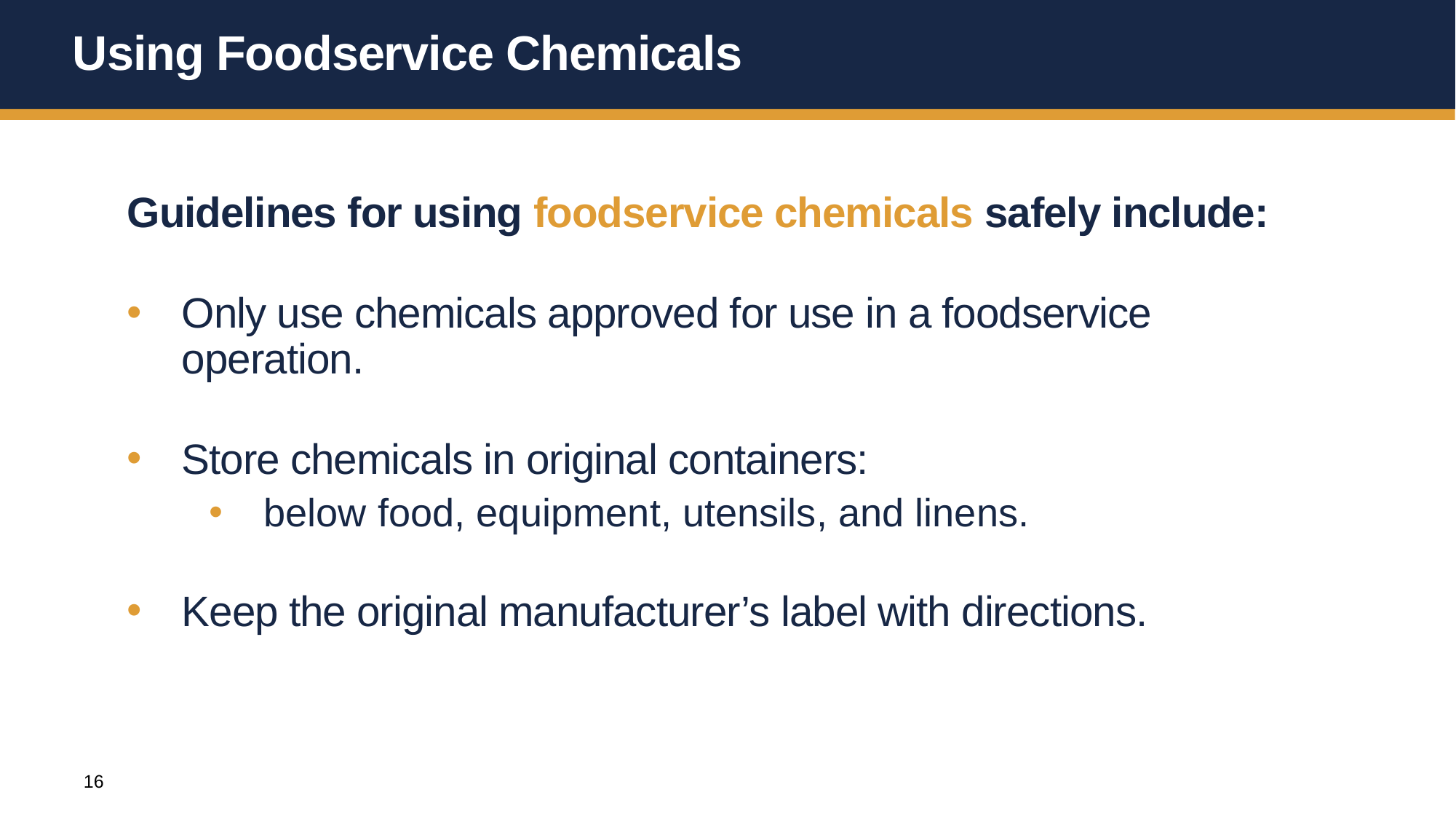

# Using Foodservice Chemicals
Guidelines for using foodservice chemicals safely include:
Only use chemicals approved for use in a foodservice operation.
Store chemicals in original containers:
below food, equipment, utensils, and linens.
Keep the original manufacturer’s label with directions.

16